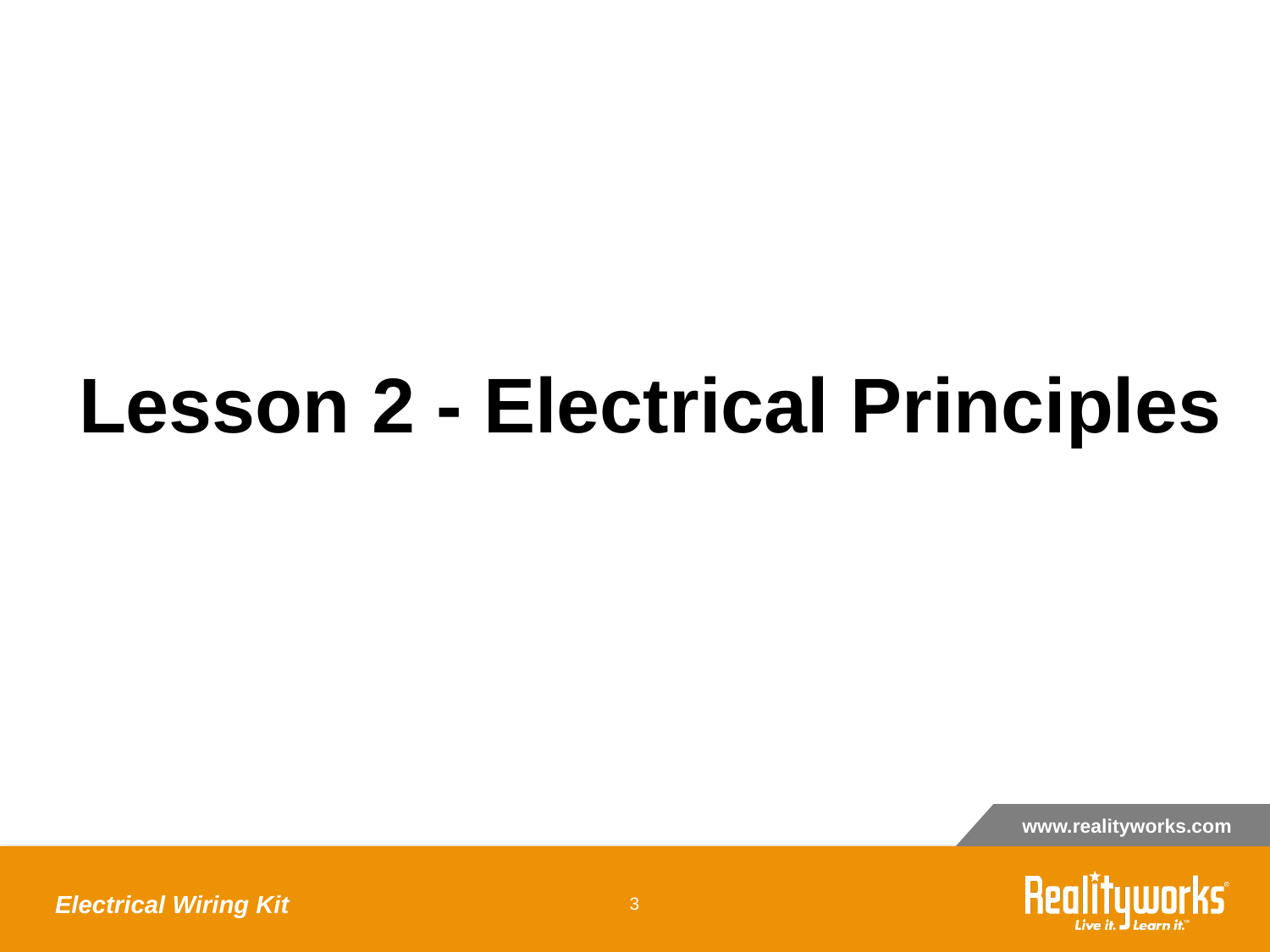

# Lesson 2 - Electrical Principles
Electrical Wiring Kit
3